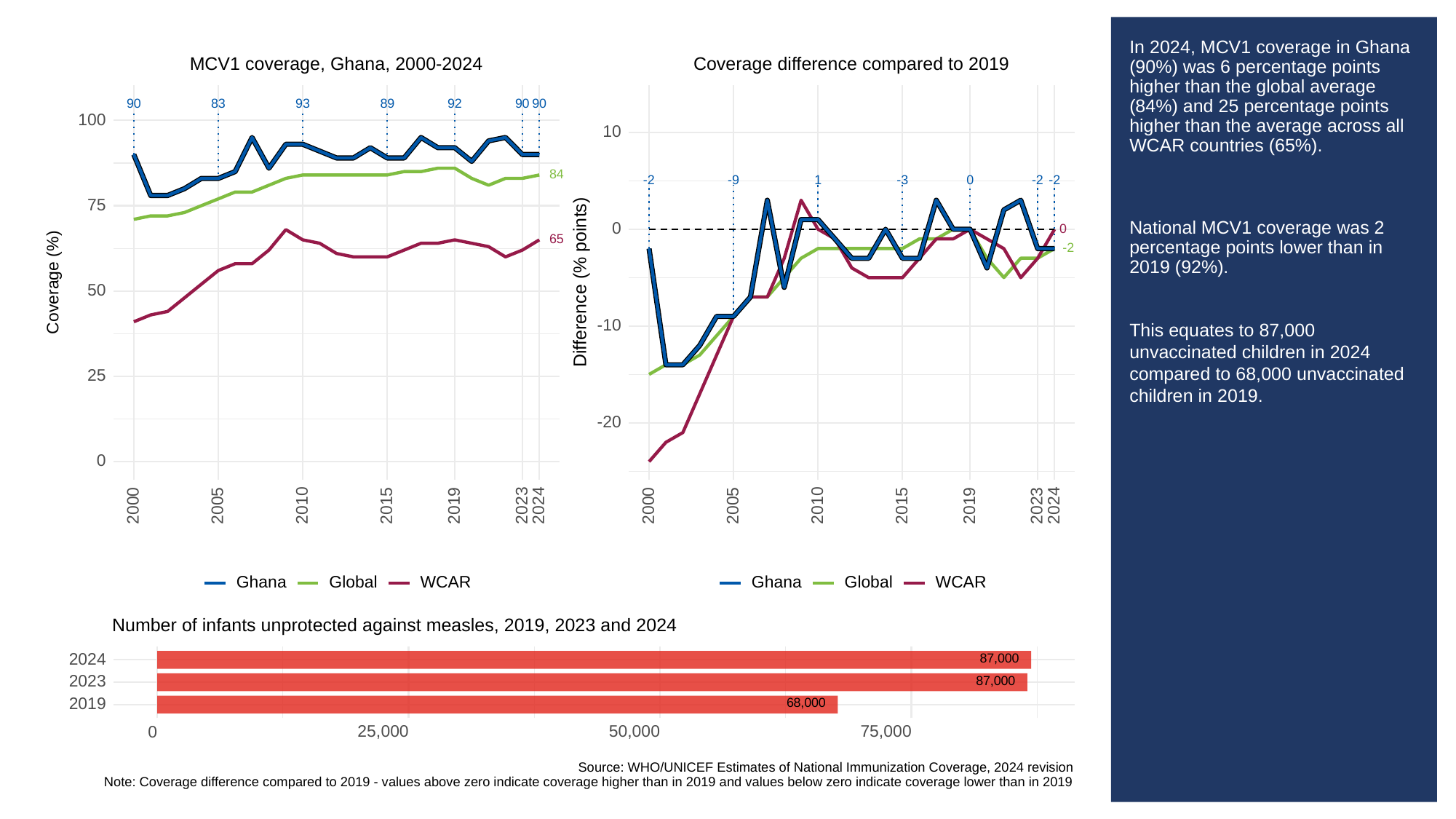

# In 2024, MCV1 coverage in Ghana (90%) was 6 percentage points higher than the global average (84%) and 25 percentage points higher than the average across all WCAR countries (65%).

National MCV1 coverage was 2 percentage points lower than in 2019 (92%).

This equates to 87,000 unvaccinated children in 2024 compared to 68,000 unvaccinated children in 2019.

MCV1 coverage, Ghana, 2000-2024
Coverage difference compared to 2019

83
93
90
89
92
90
90

100

10

84
-3
-9
0
-2
1
-2
-2

75

0
0

65
-2

Difference (% points)
Coverage (%)

50

-10

25

-20

0

2023
2023
2000
2005
2010
2015
2019
2024
2000
2005
2010
2015
2019
2024
Ghana
Global
WCAR
Ghana
Global
WCAR

Number of infants unprotected against measles, 2019, 2023 and 2024

87,000
2024

87,000
2023

68,000
2019

25,000
50,000
75,000
0
Source: WHO/UNICEF Estimates of National Immunization Coverage, 2024 revision
Note: Coverage difference compared to 2019 - values above zero indicate coverage higher than in 2019 and values below zero indicate coverage lower than in 2019